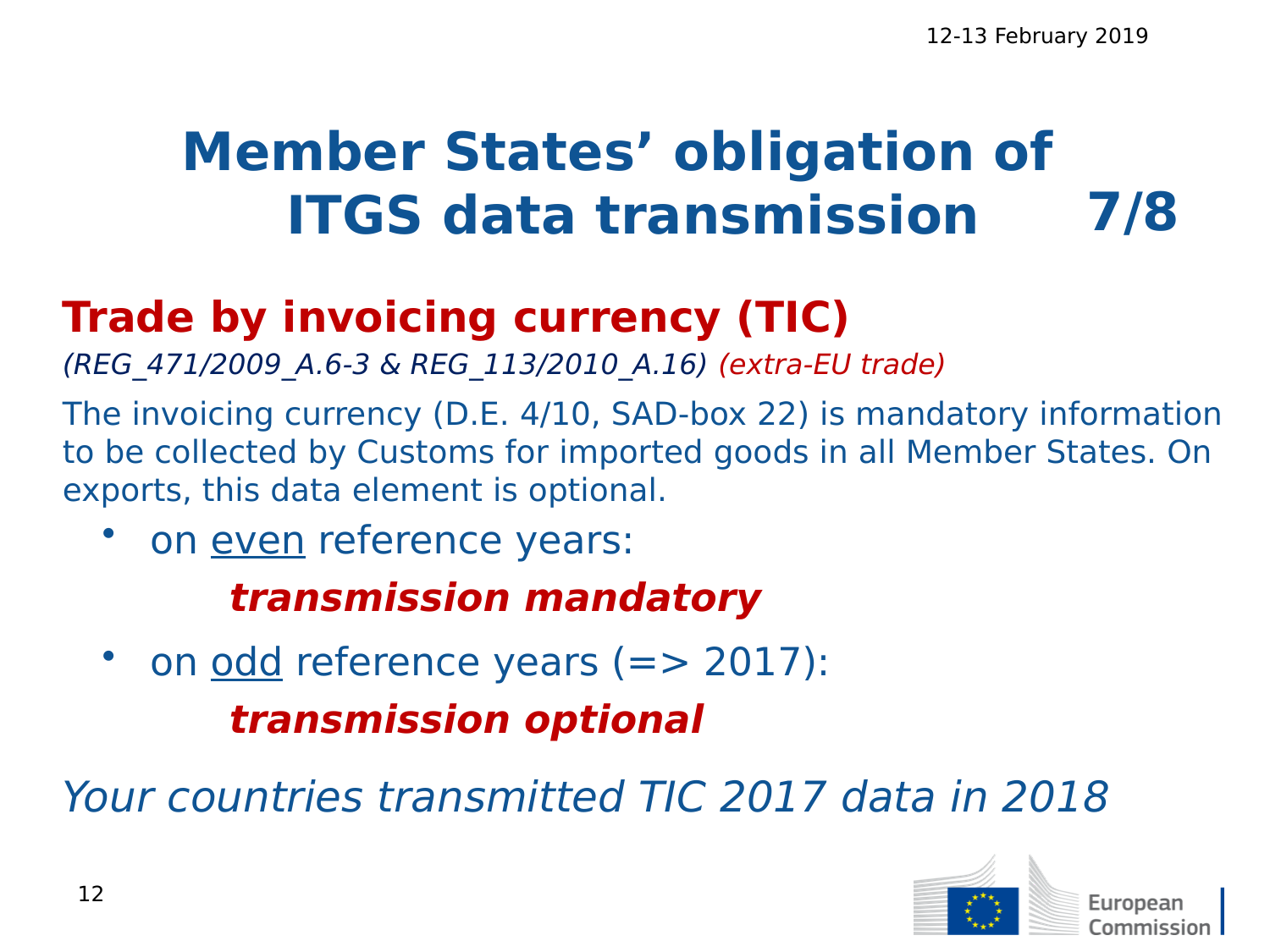

12-13 February 2019
 Member States’ obligation of ITGS data transmission
7/8
Trade by invoicing currency (TIC)
(REG_471/2009_A.6-3 & REG_113/2010_A.16) (extra-EU trade)
The invoicing currency (D.E. 4/10, SAD-box 22) is mandatory information to be collected by Customs for imported goods in all Member States. On exports, this data element is optional.
on even reference years:
	transmission mandatory
on odd reference years (=> 2017):
	transmission optional
Your countries transmitted TIC 2017 data in 2018
12